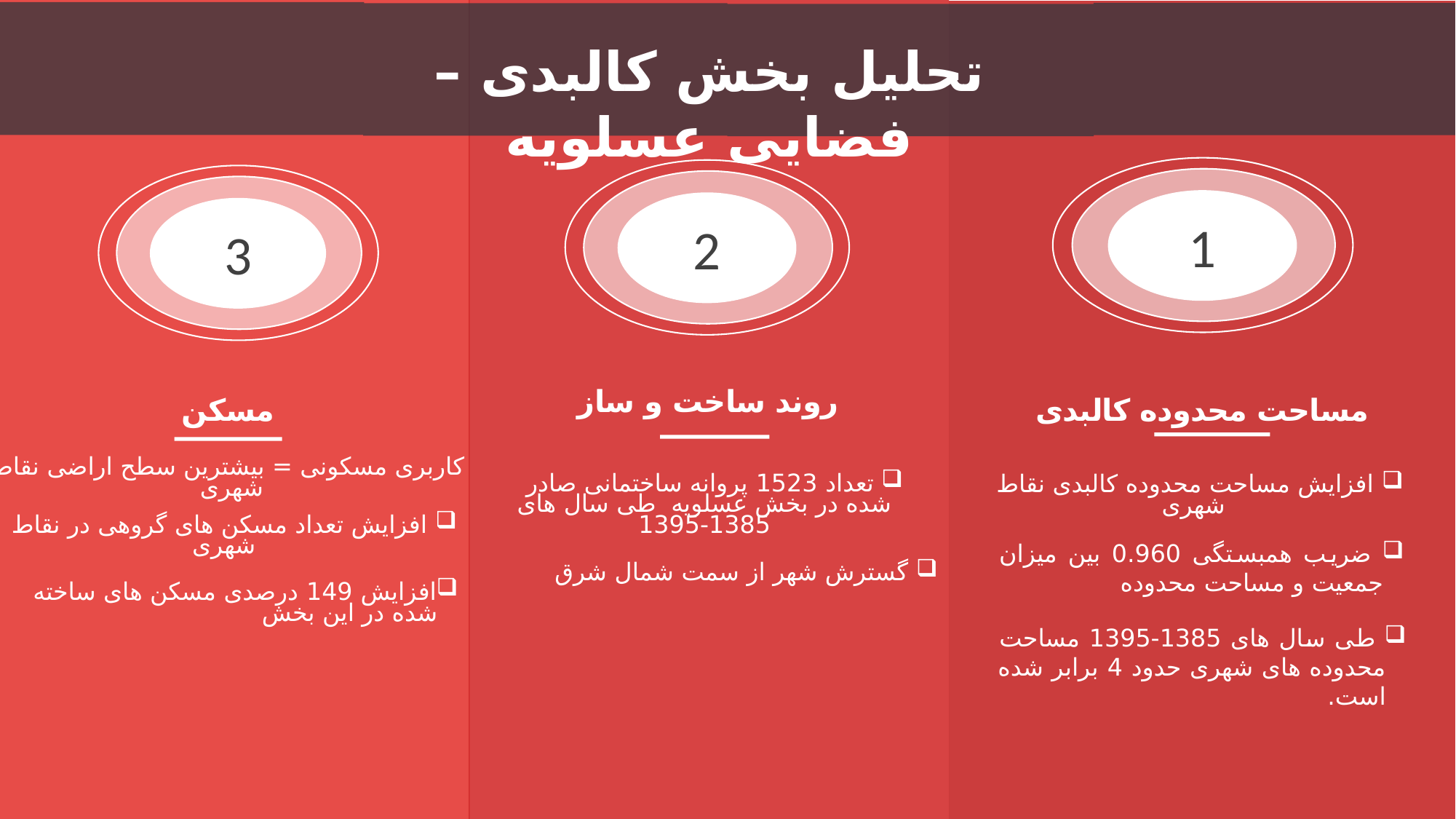

3
مسکن

2
روند ساخت و ساز

1
مساحت محدوده کالبدی

 افزایش مساحت محدوده کالبدی نقاط شهری

تحلیل بخش کالبدی – فضایی عسلویه
 کاربری مسکونی = بیشترین سطح اراضی نقاط شهری
 تعداد 1523 پروانه ساختمانی صادر شده در بخش عسلویه  طی سال های 1385-1395
 افزایش تعداد مسکن های گروهی در نقاط شهری
 ضریب همبستگی 0.960 بین میزان جمعیت و مساحت محدوده
 گسترش شهر از سمت شمال شرق
افزایش 149 درصدی مسکن های ساخته شده در این بخش
 طی سال های 1385-1395 مساحت محدوده های شهری حدود 4 برابر شده است.